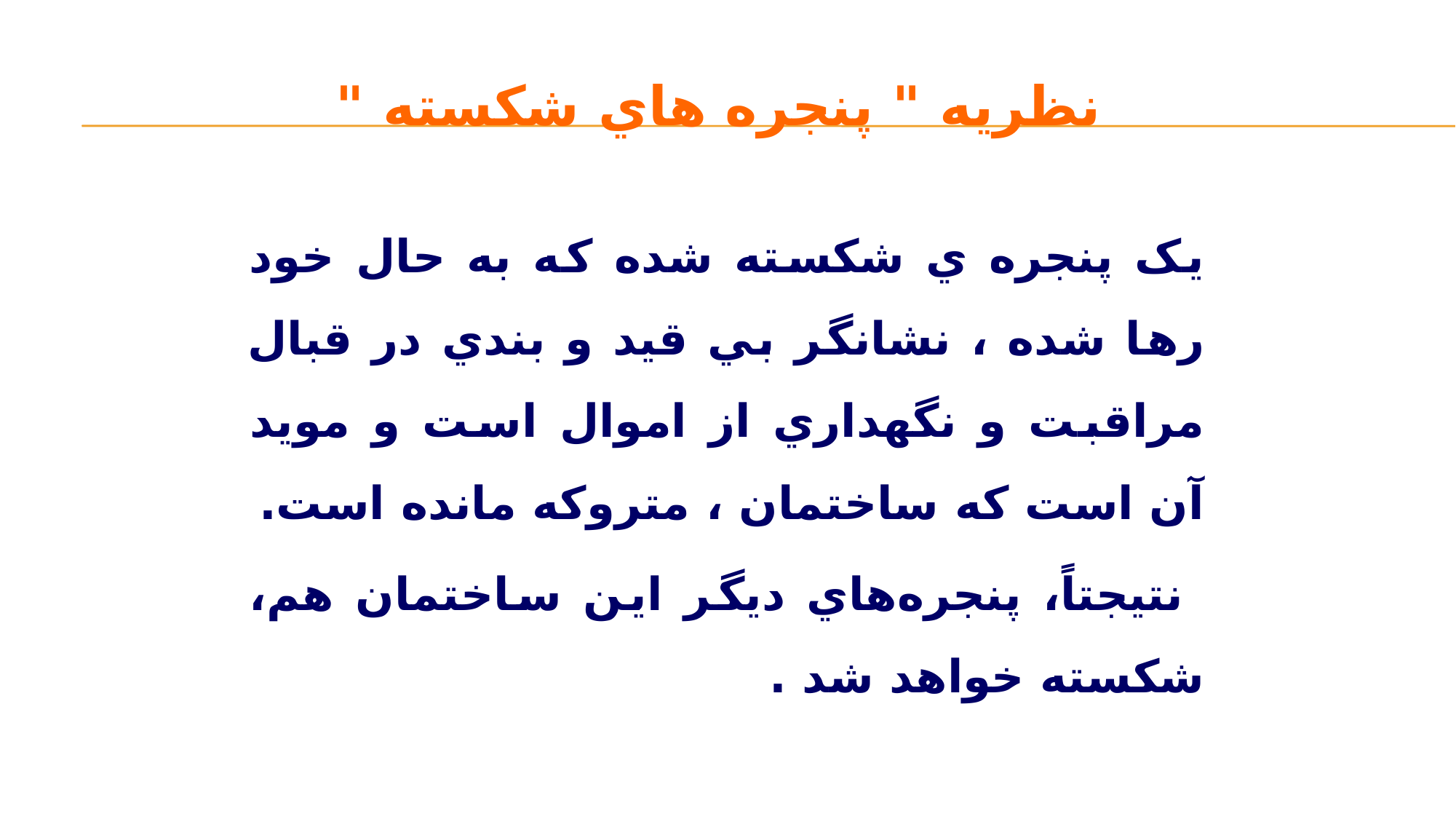

نظريه " پنجره هاي شکسته "
يک پنجره ي شکسته شده که به حال خود رها شده ، نشانگر بي قيد و بندي در قبال مراقبت و نگهداري از اموال است و مويد آن است که ساختمان ، متروکه مانده است.
 نتيجتاً، پنجره‌هاي ديگر اين ساختمان هم، شکسته خواهد شد .